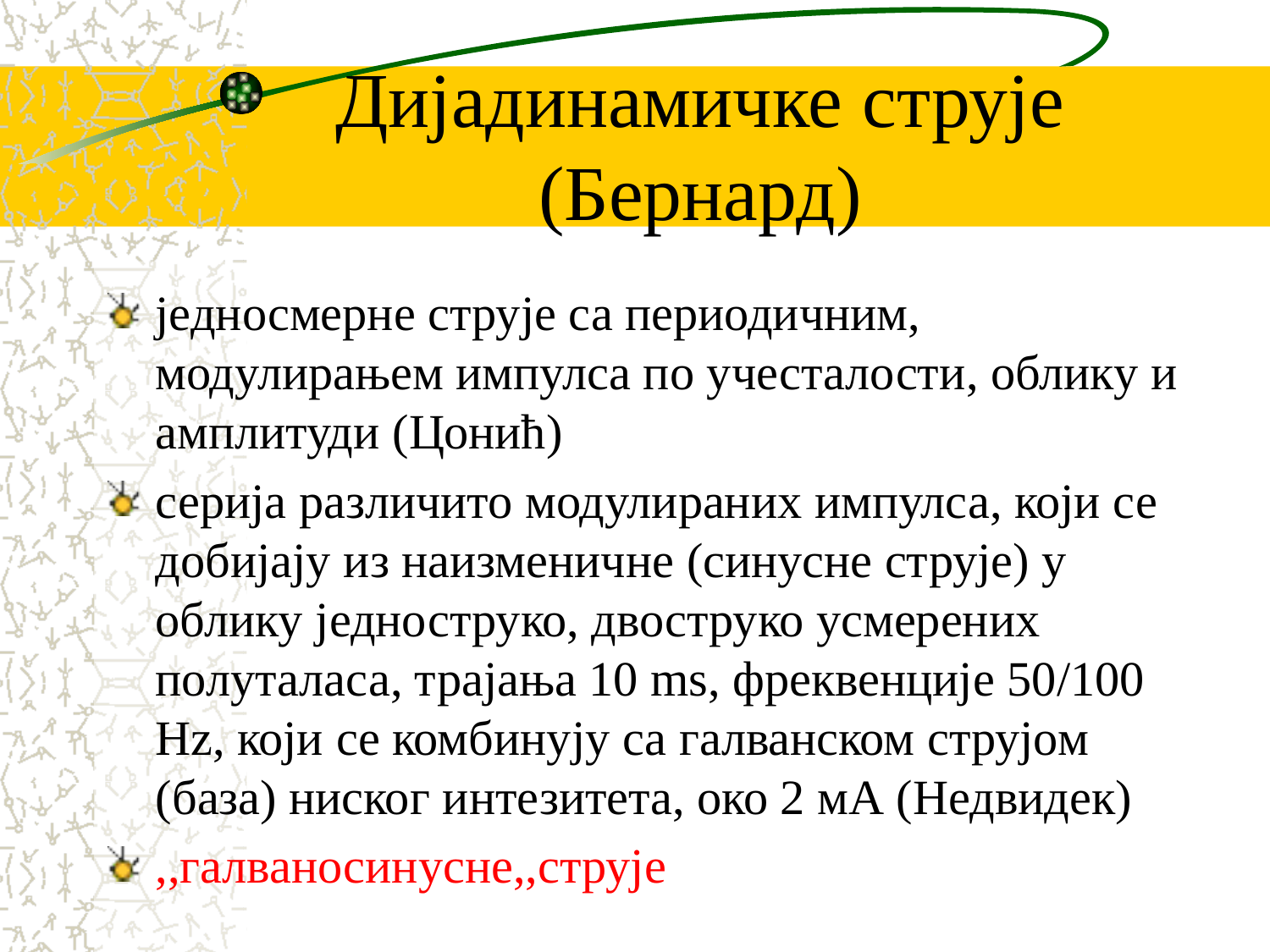

# Дијадинамичке струје (Бернард)
једносмерне струје са периодичним, модулирањем импулса по учесталости, облику и амплитуди (Цонић)
серија различито модулираних импулса, који се добијају из наизменичне (синусне струје) у облику једноструко, двоструко усмерених полуталаса, трајања 10 ms, фреквенције 50/100 Hz, који се комбинују са галванском струјом (база) ниског интезитета, око 2 мА (Недвидек)
,,галваносинусне,,струје